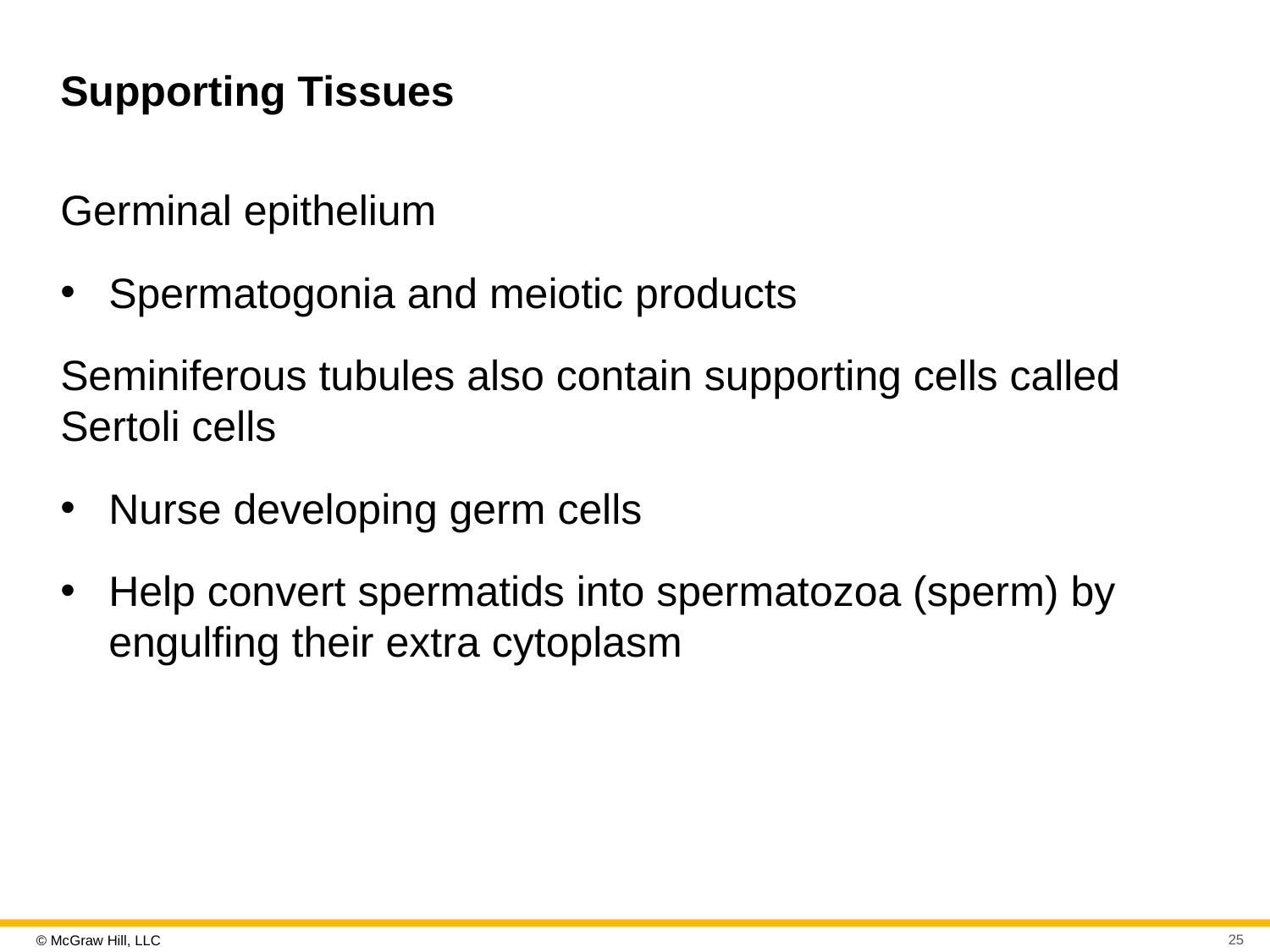

# Supporting Tissues
Germinal epithelium
Spermatogonia and meiotic products
Seminiferous tubules also contain supporting cells called Sertoli cells
Nurse developing germ cells
Help convert spermatids into spermatozoa (sperm) by engulfing their extra cytoplasm
25